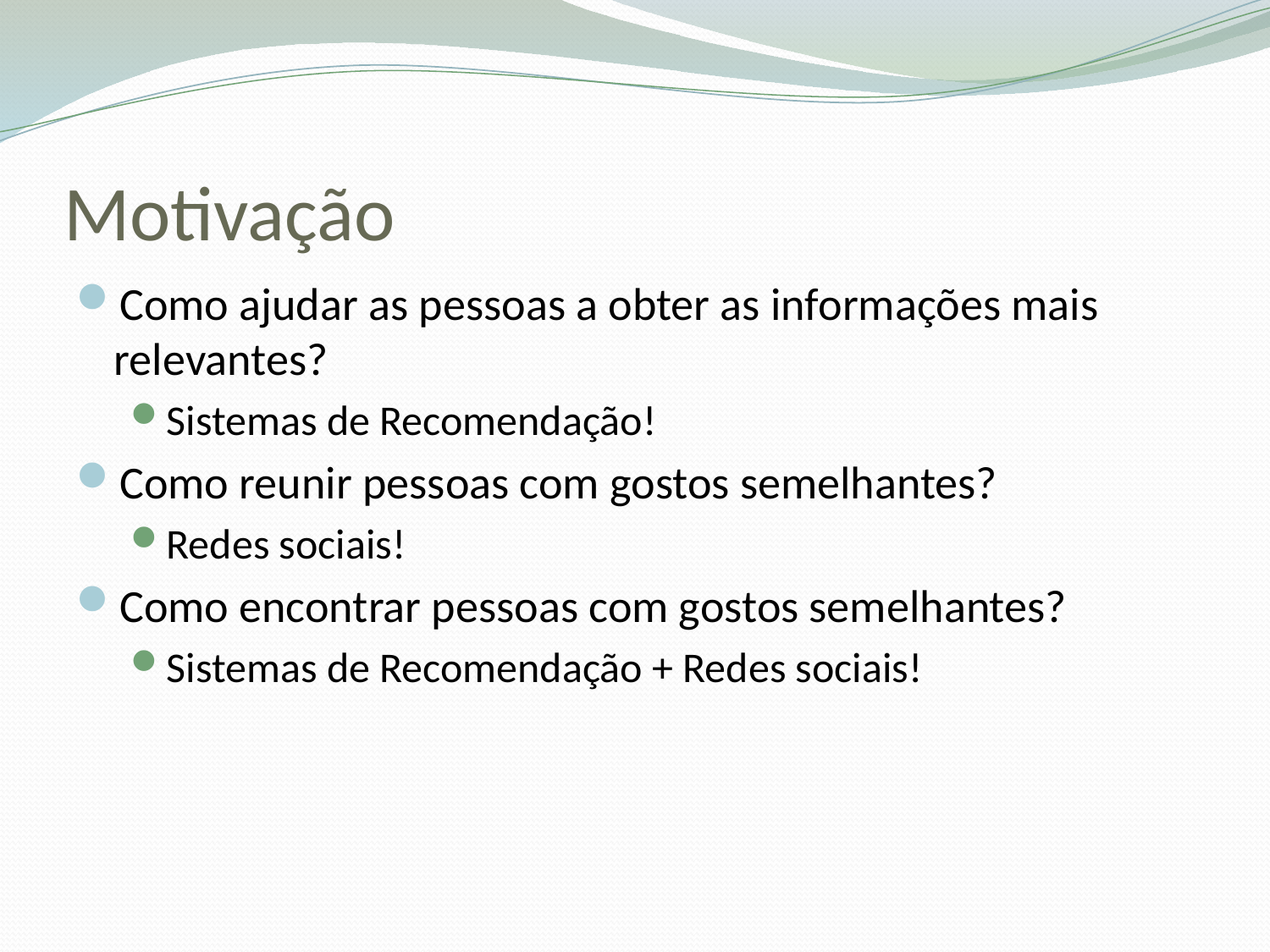

# Motivação
Como ajudar as pessoas a obter as informações mais relevantes?
Sistemas de Recomendação!
Como reunir pessoas com gostos semelhantes?
Redes sociais!
Como encontrar pessoas com gostos semelhantes?
Sistemas de Recomendação + Redes sociais!